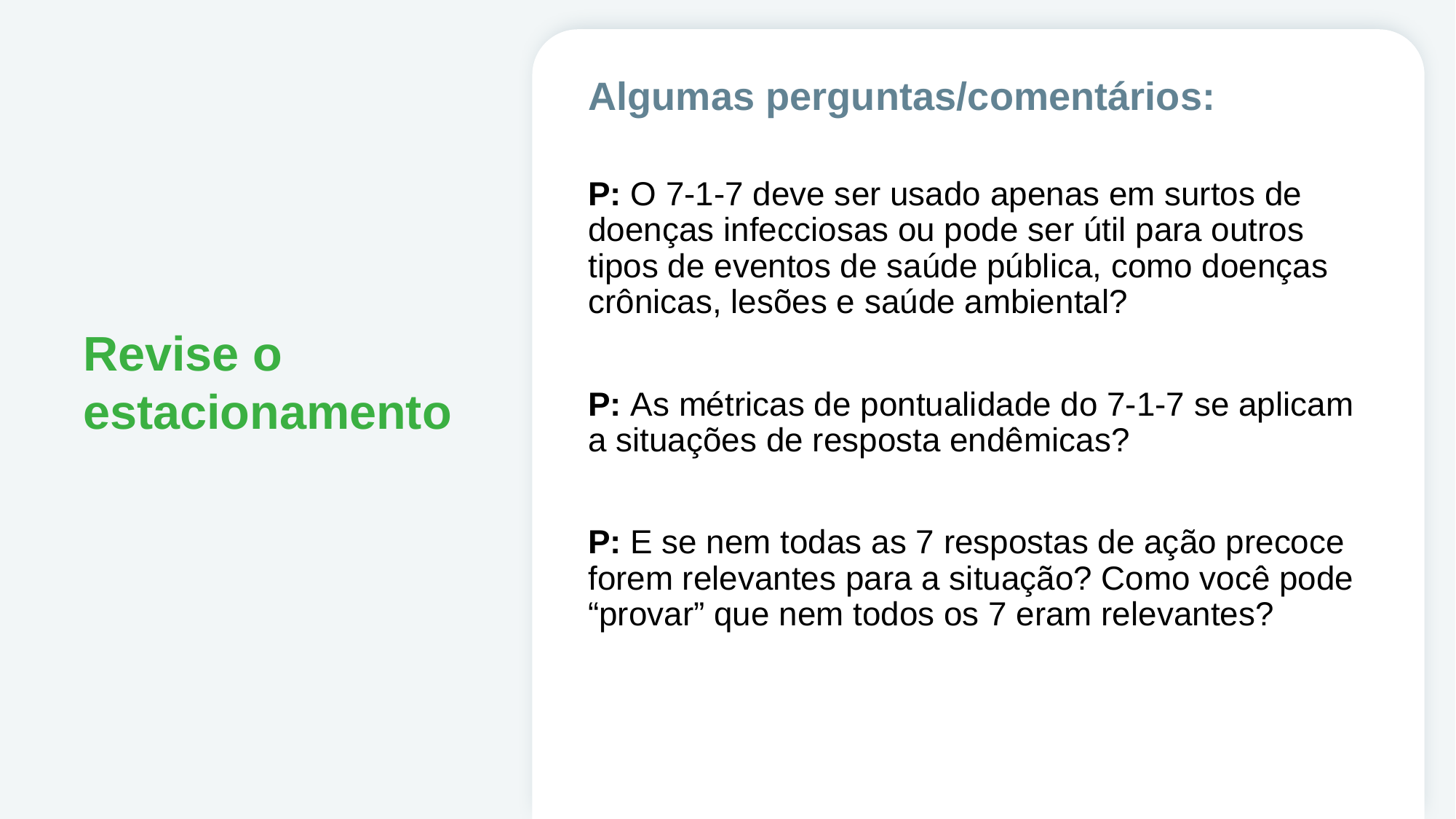

Algumas perguntas/comentários:
P: O 7-1-7 deve ser usado apenas em surtos de doenças infecciosas ou pode ser útil para outros tipos de eventos de saúde pública, como doenças crônicas, lesões e saúde ambiental?

P: As métricas de pontualidade do 7-1-7 se aplicam a situações de resposta endêmicas?

P: E se nem todas as 7 respostas de ação precoce forem relevantes para a situação? Como você pode “provar” que nem todos os 7 eram relevantes?

# Revise o estacionamento